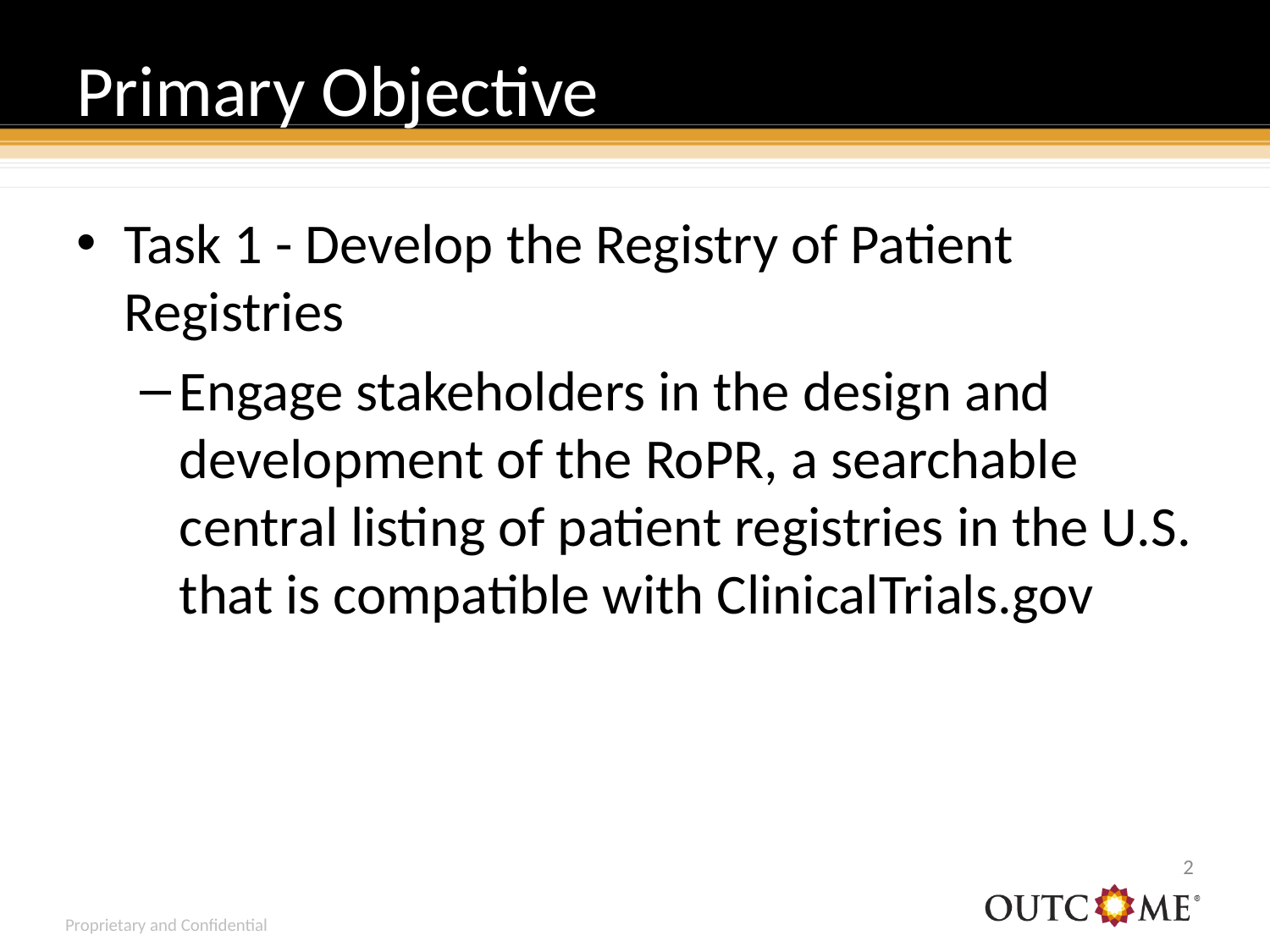

# Primary Objective
Task 1 - Develop the Registry of Patient Registries
Engage stakeholders in the design and development of the RoPR, a searchable central listing of patient registries in the U.S. that is compatible with ClinicalTrials.gov
2